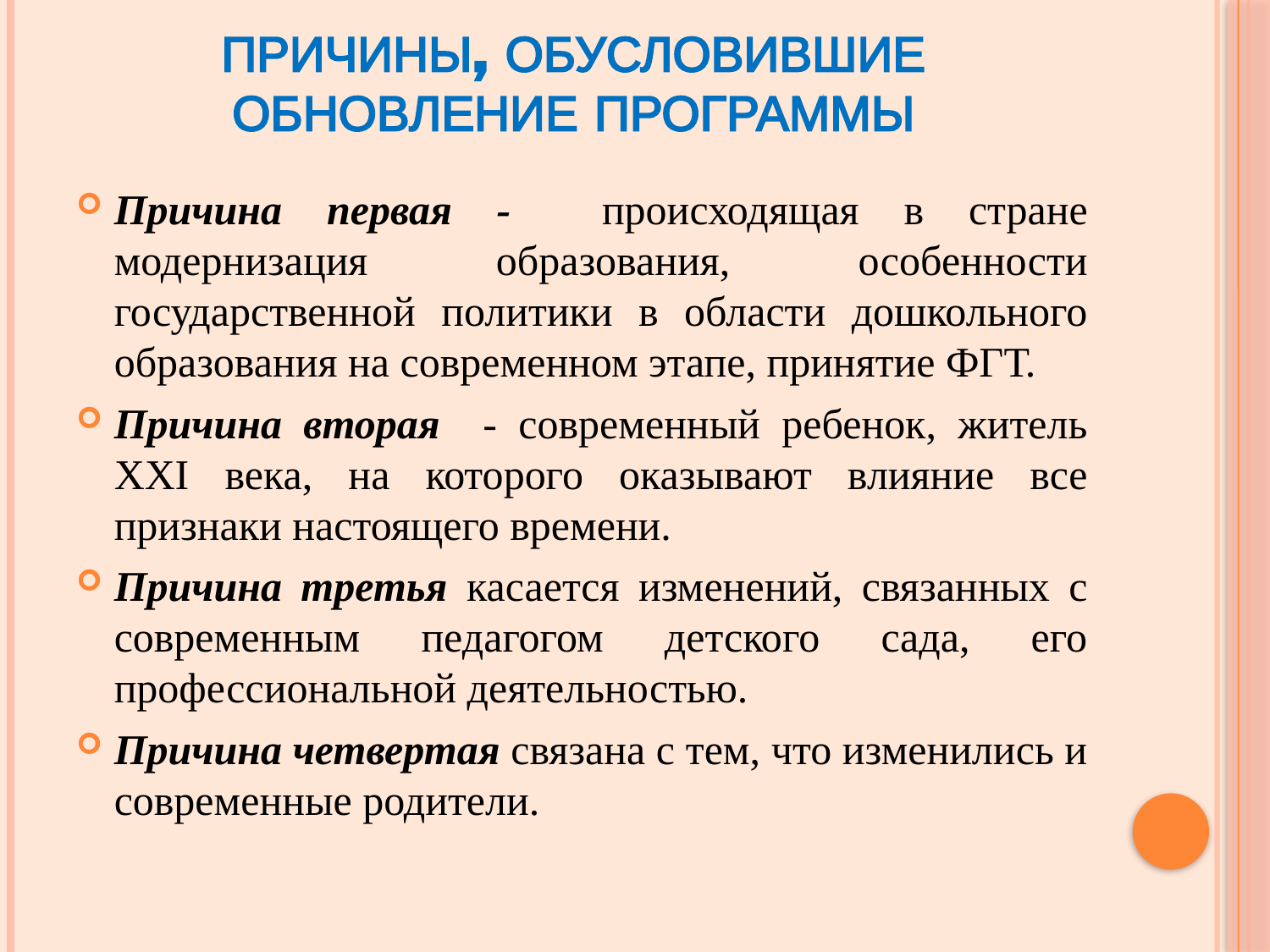

# Причины, обусловившие обновление программы
Причина первая -  происходящая в стране модернизация образования, особенности государственной политики в области дошкольного образования на современном этапе, принятие ФГТ.
Причина вторая  - современный ребенок, житель XXI века, на которого оказывают влияние все признаки настоящего времени.
Причина третья касается изменений, связанных с современным педагогом детского сада, его профессиональной деятельностью.
Причина четвертая связана с тем, что изменились и современные родители.